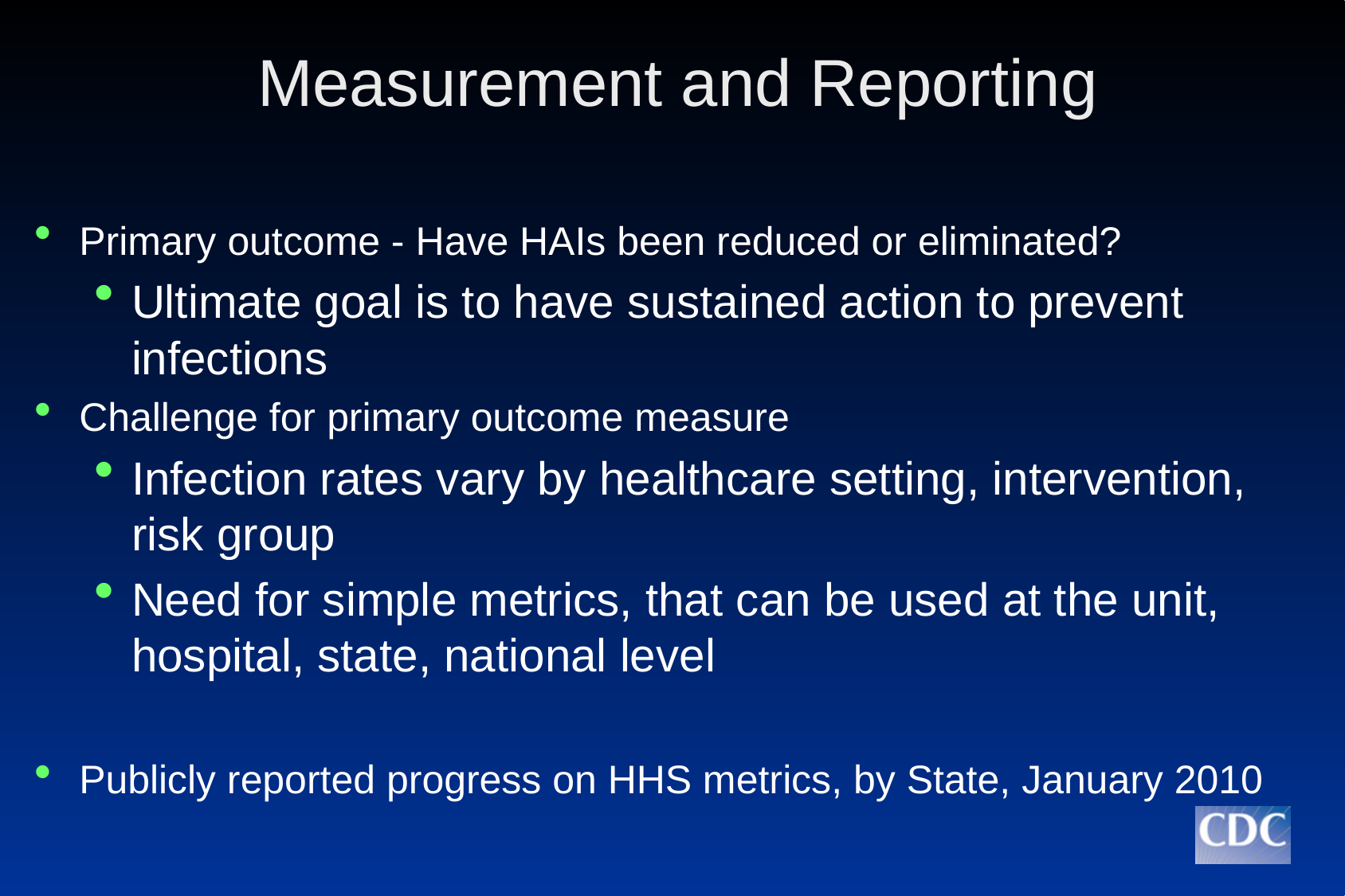

# Measurement and Reporting
Primary outcome - Have HAIs been reduced or eliminated?
Ultimate goal is to have sustained action to prevent infections
Challenge for primary outcome measure
Infection rates vary by healthcare setting, intervention, risk group
Need for simple metrics, that can be used at the unit, hospital, state, national level

Publicly reported progress on HHS metrics, by State, January 2010